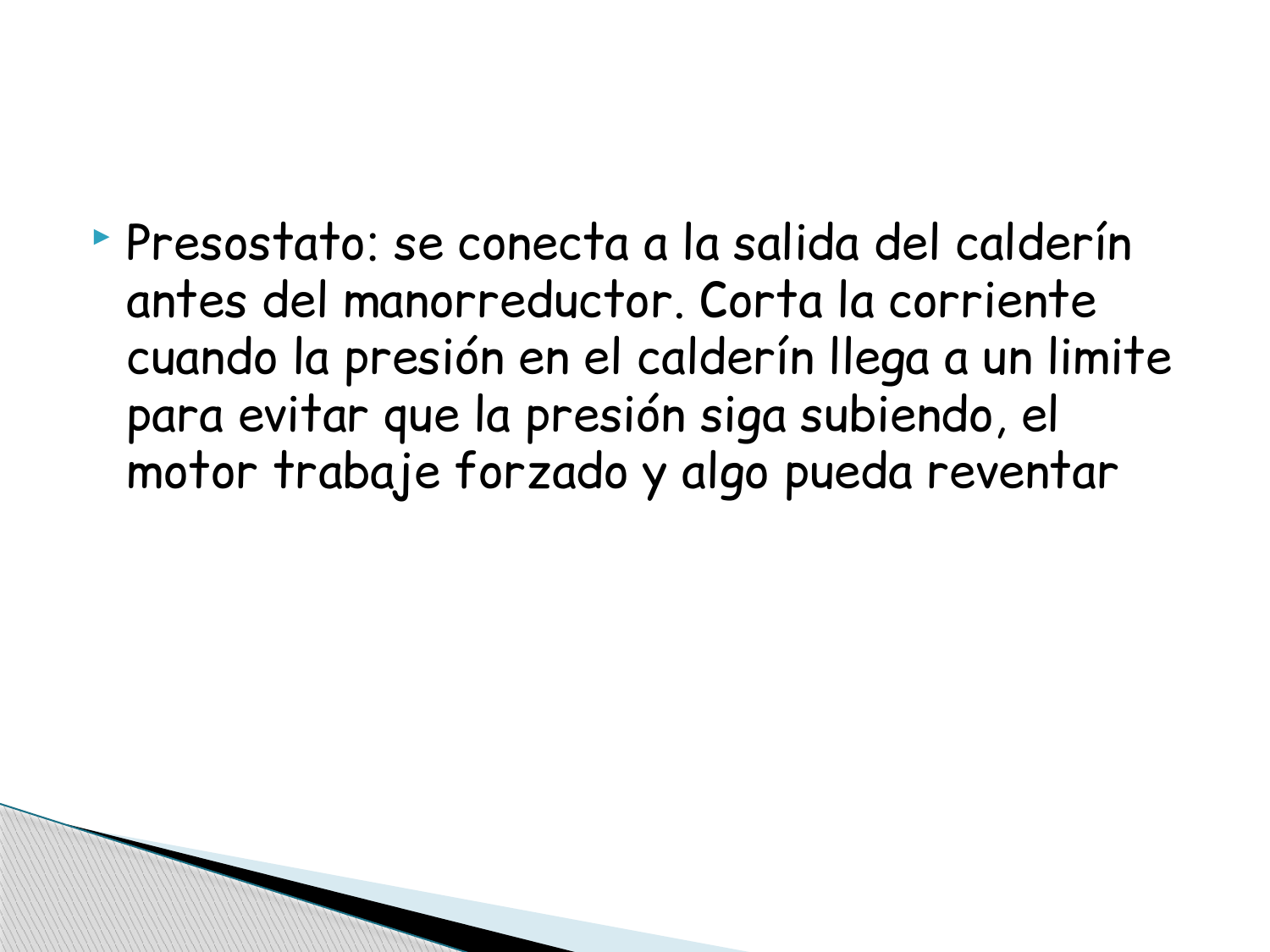

#
Presostato: se conecta a la salida del calderín antes del manorreductor. Corta la corriente cuando la presión en el calderín llega a un limite para evitar que la presión siga subiendo, el motor trabaje forzado y algo pueda reventar